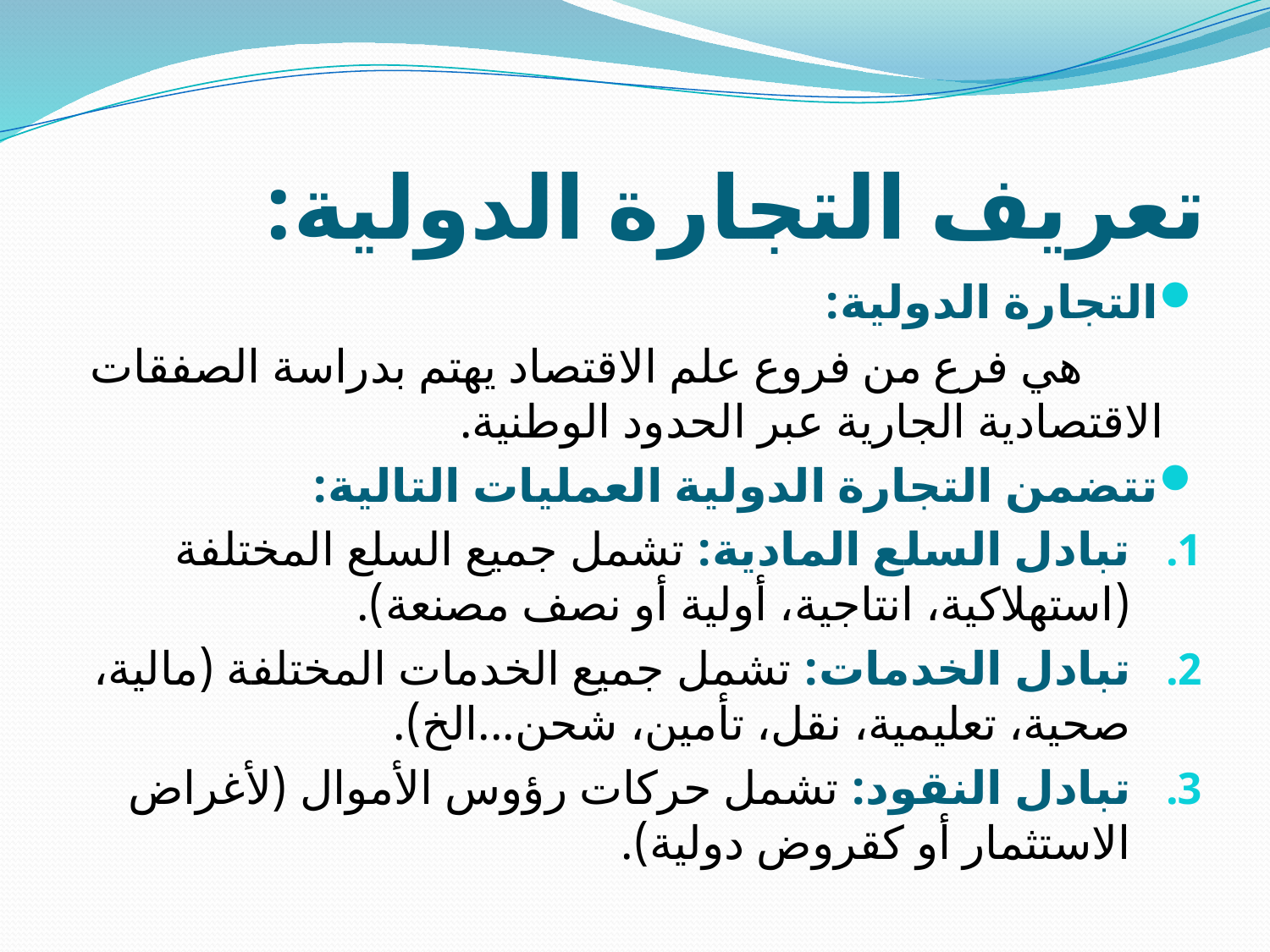

# تعريف التجارة الدولية:
التجارة الدولية:
          هي فرع من فروع علم الاقتصاد يهتم بدراسة الصفقات الاقتصادية الجارية عبر الحدود الوطنية.
تتضمن التجارة الدولية العمليات التالية:
تبادل السلع المادية: تشمل جميع السلع المختلفة (استهلاكية، انتاجية، أولية أو نصف مصنعة).
تبادل الخدمات: تشمل جميع الخدمات المختلفة (مالية، صحية، تعليمية، نقل، تأمين، شحن...الخ).
تبادل النقود: تشمل حركات رؤوس الأموال (لأغراض الاستثمار أو كقروض دولية).